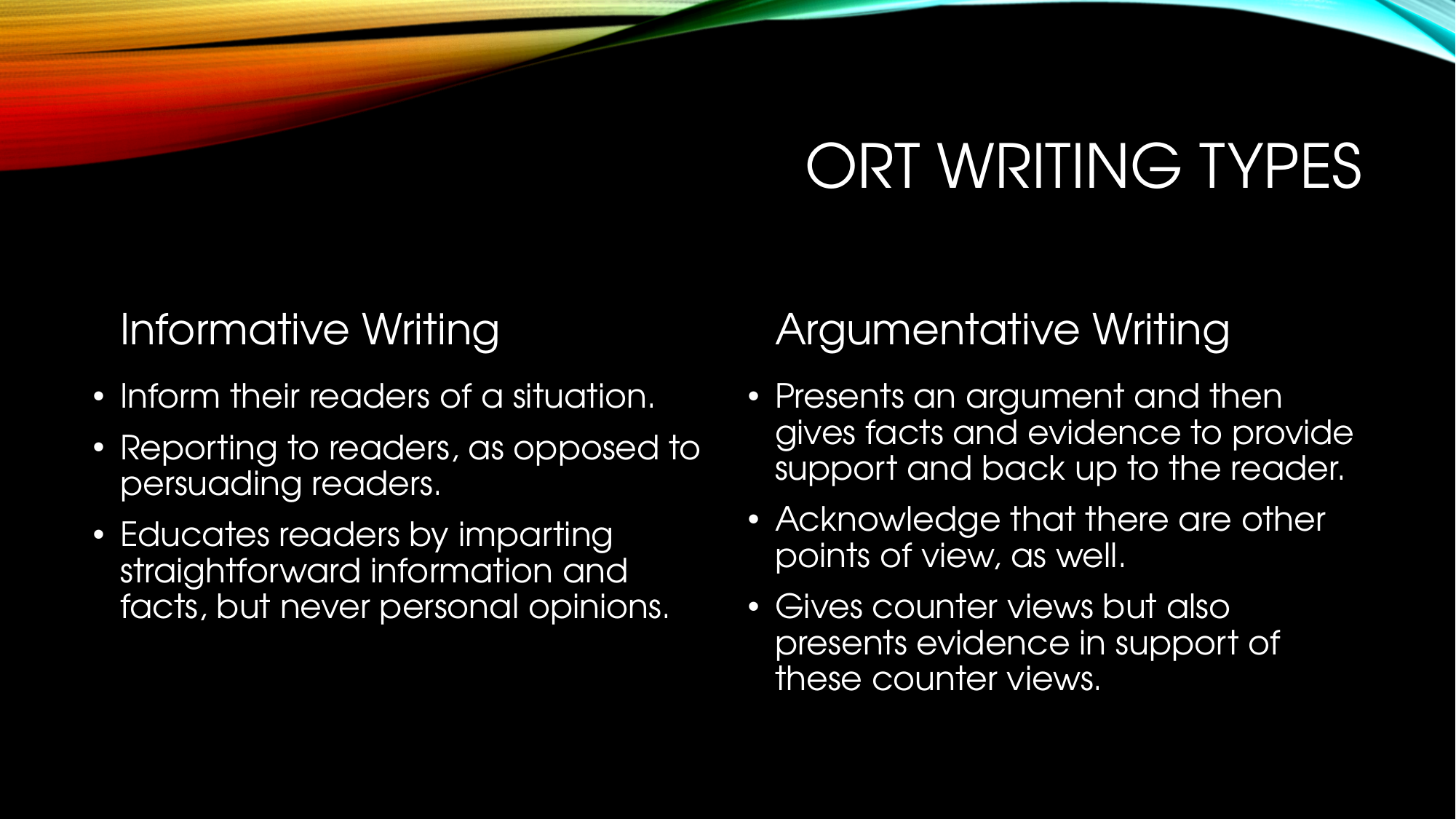

# ORT Writing Types
Informative Writing
Argumentative Writing
Inform their readers of a situation.
Reporting to readers, as opposed to persuading readers.
Educates readers by imparting straightforward information and facts, but never personal opinions.
Presents an argument and then gives facts and evidence to provide support and back up to the reader.
Acknowledge that there are other points of view, as well.
Gives counter views but also presents evidence in support of these counter views.